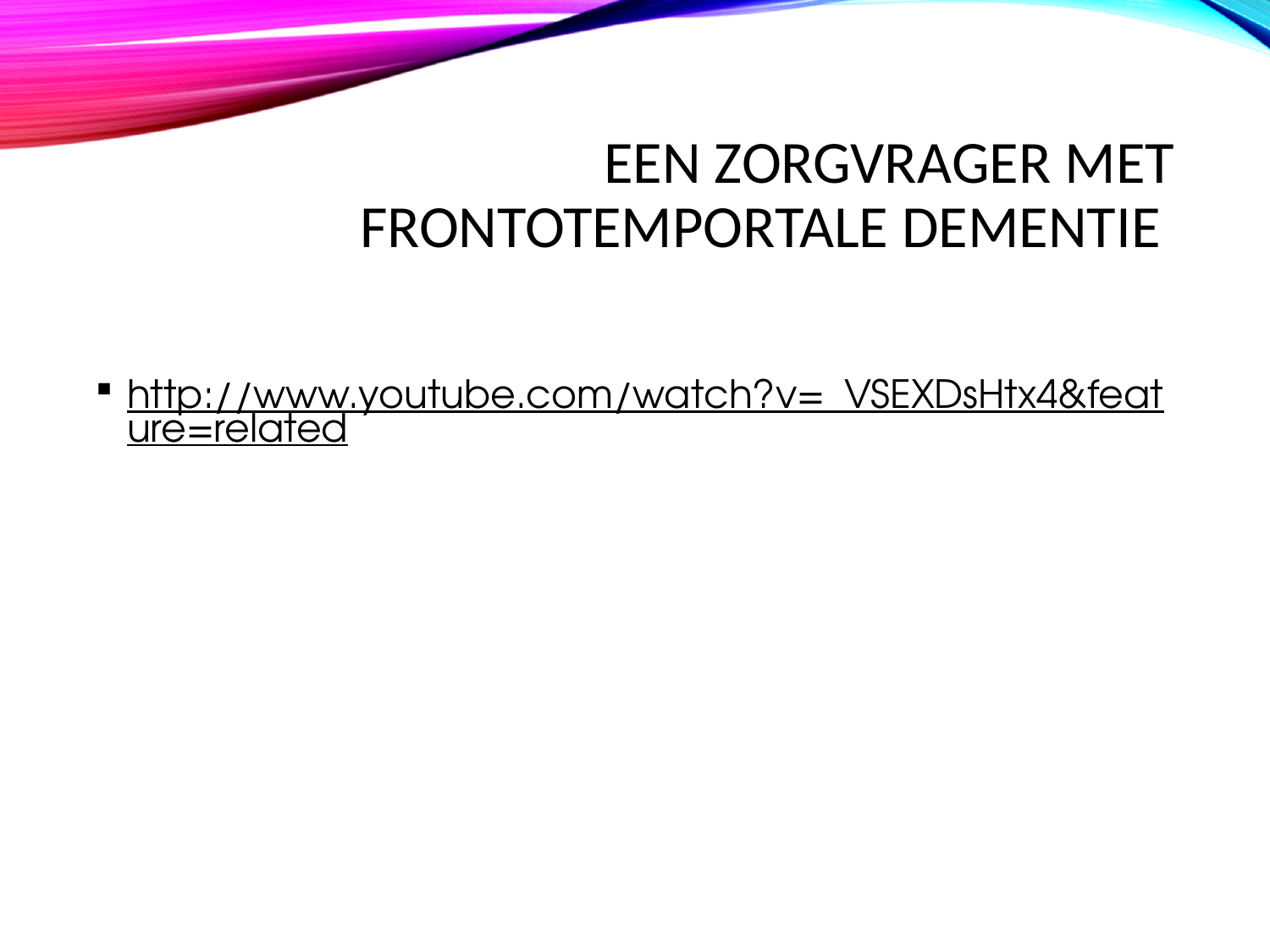

# Een zorgvrager met frontotemportale dementie

http://www.youtube.com/watch?v=_VSEXDsHtx4&feature=related